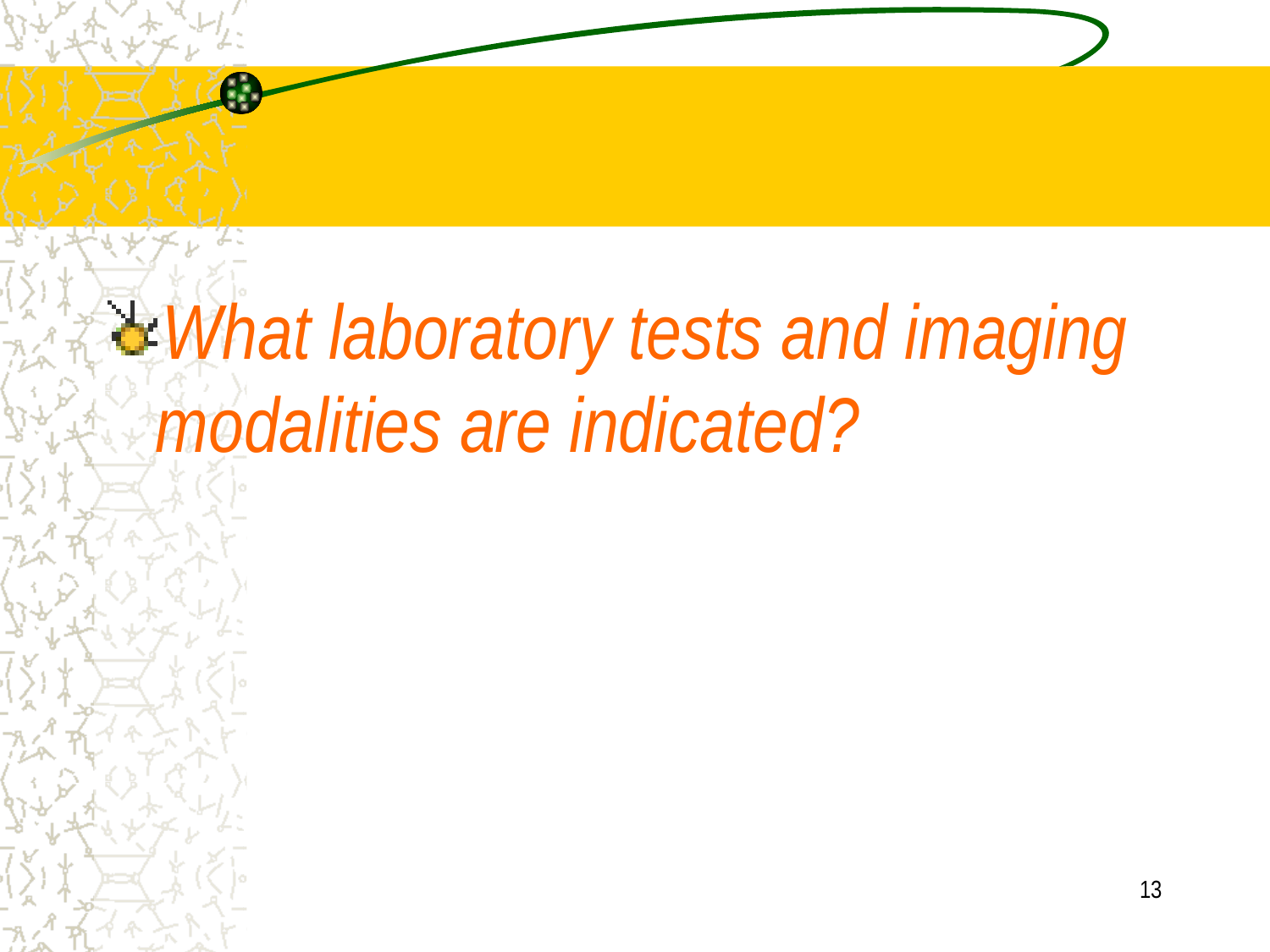

#
What laboratory tests and imaging modalities are indicated?

13